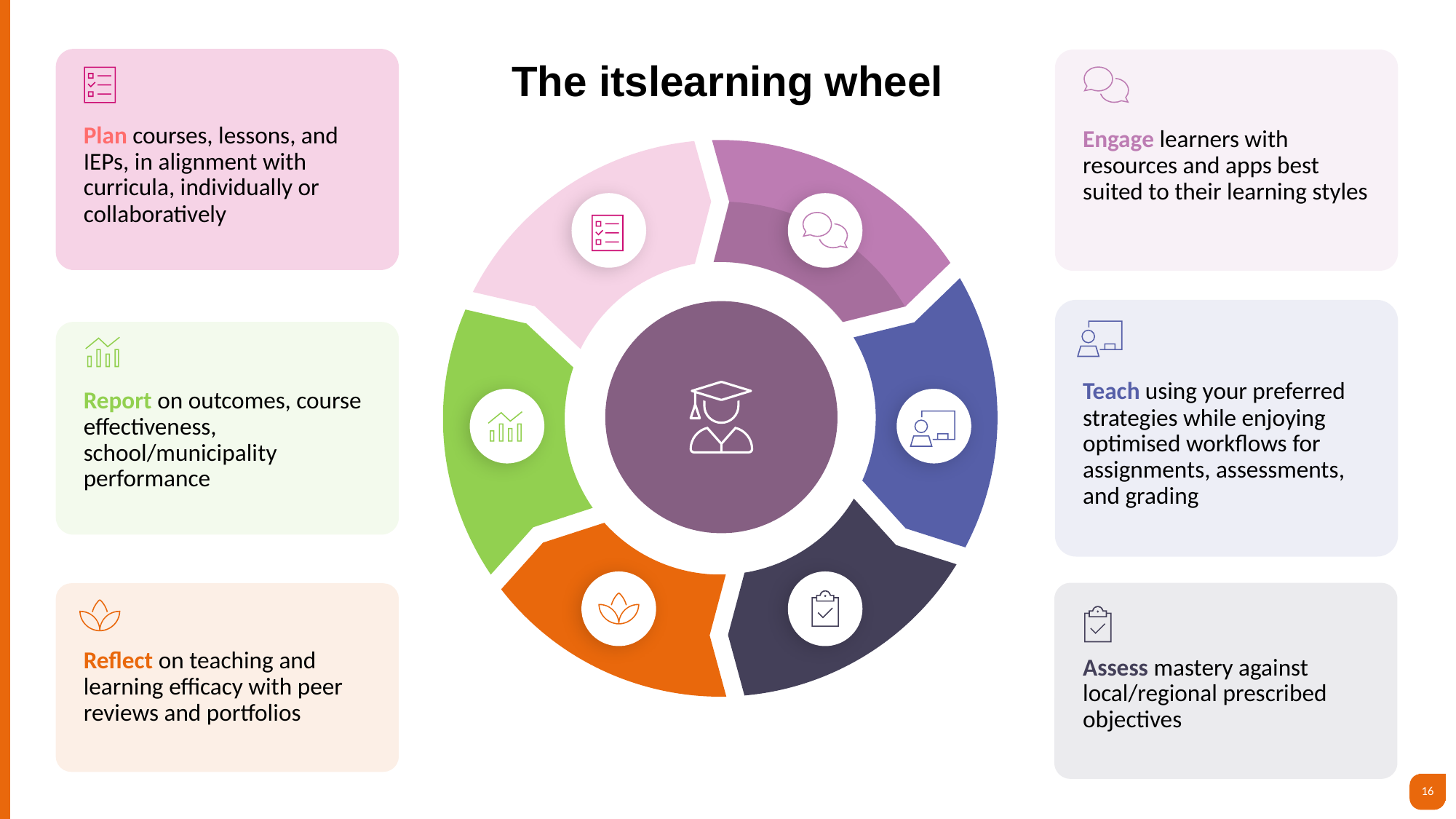

Plan courses, lessons, and IEPs, in alignment with curricula, individually or collaboratively
Engage learners with resources and apps best suited to their learning styles
Teach using your preferred strategies while enjoying optimised workflows for assignments, assessments, and grading
Report on outcomes, course effectiveness, school/municipality performance
Reflect on teaching and learning efficacy with peer reviews and portfolios
Assess mastery against local/regional prescribed objectives